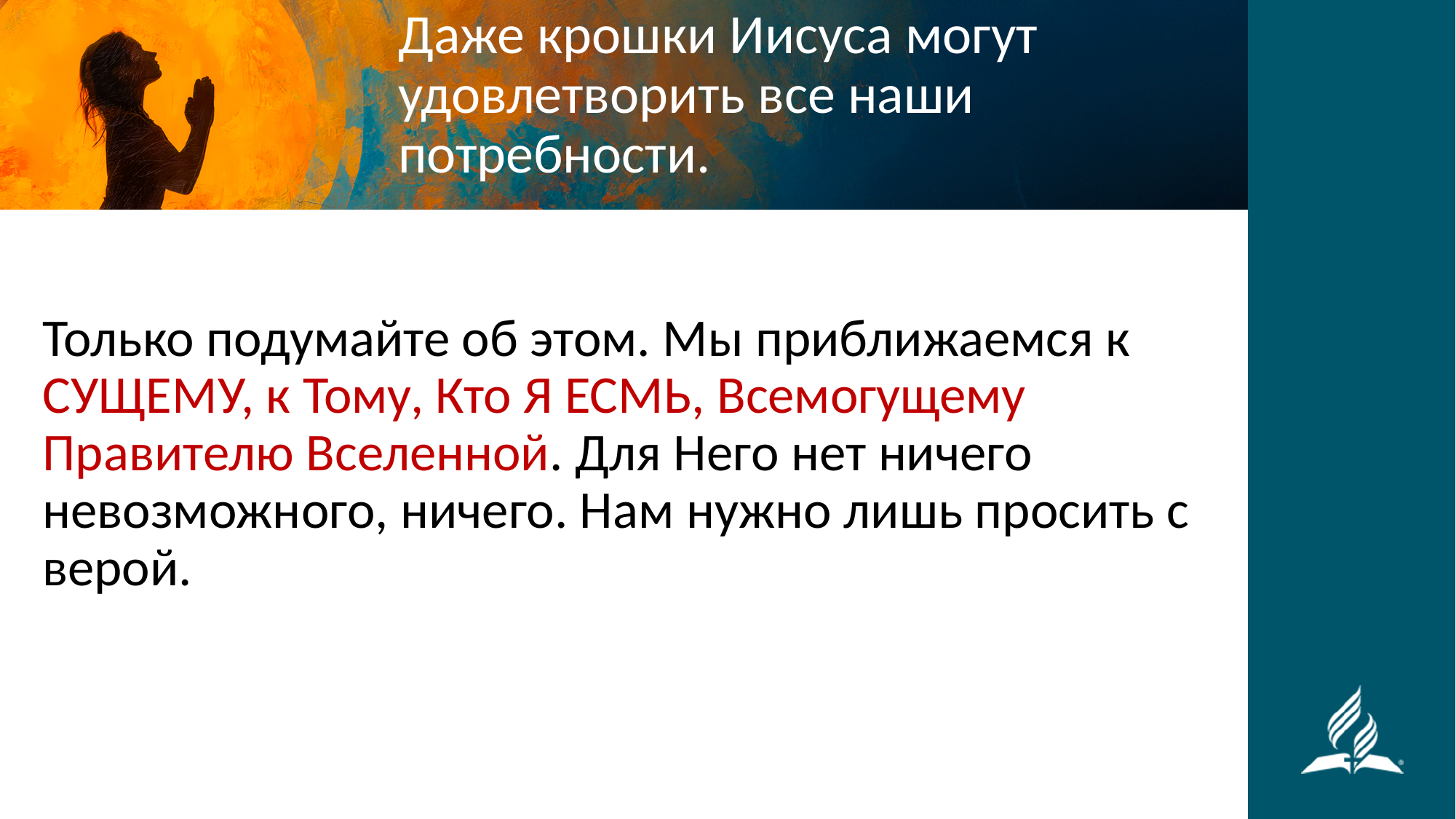

# Даже крошки Иисуса могут удовлетворить все наши потребности.

Только подумайте об этом. Мы приближаемся к СУЩЕМУ, к Тому, Кто Я ЕСМЬ, Всемогущему Правителю Вселенной. Для Него нет ничего невозможного, ничего. Нам нужно лишь просить с верой.